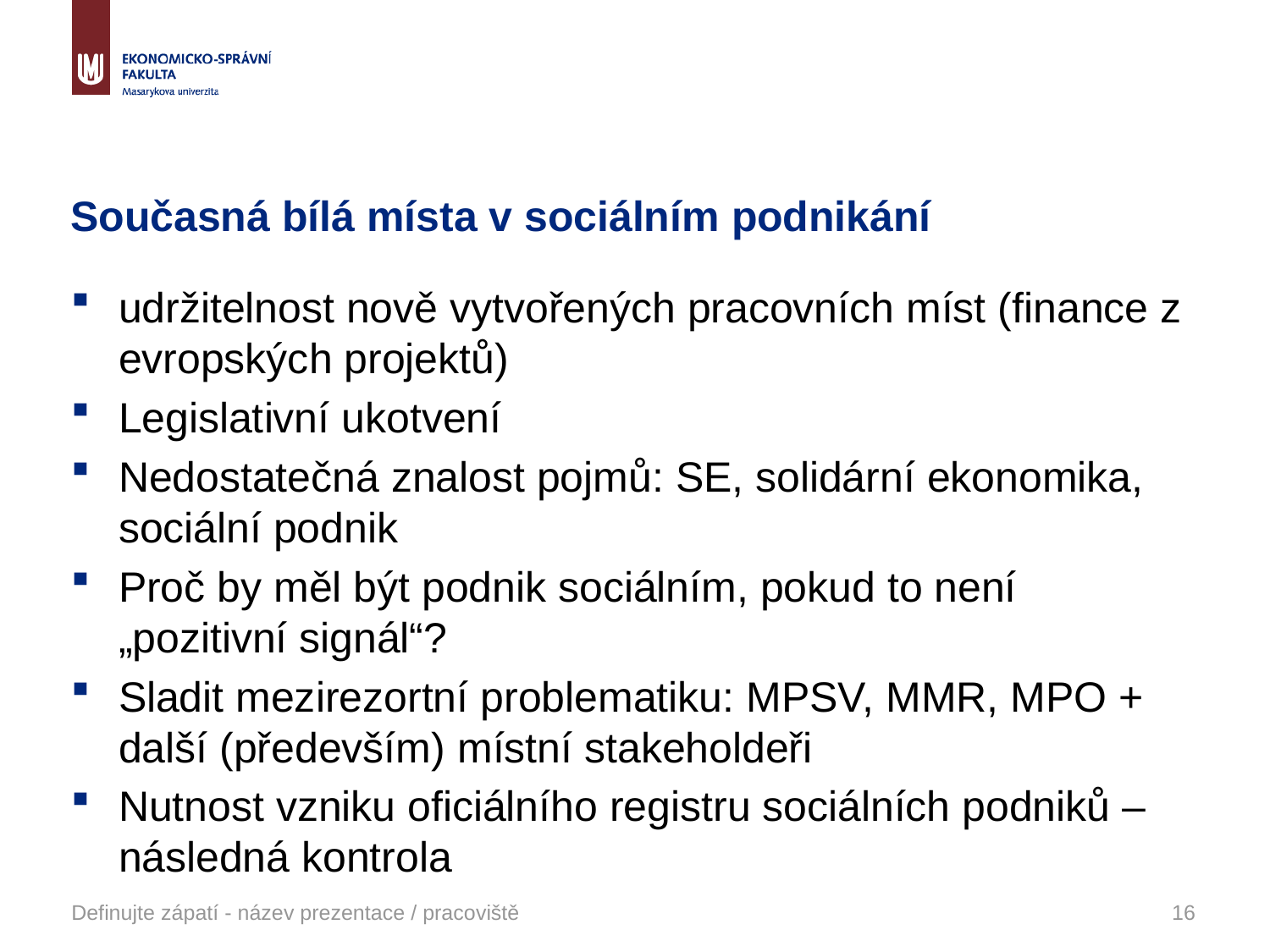

# Současná bílá místa v sociálním podnikání
udržitelnost nově vytvořených pracovních míst (finance z evropských projektů)
Legislativní ukotvení
Nedostatečná znalost pojmů: SE, solidární ekonomika, sociální podnik
Proč by měl být podnik sociálním, pokud to není „pozitivní signál“?
Sladit mezirezortní problematiku: MPSV, MMR, MPO + další (především) místní stakeholdeři
Nutnost vzniku oficiálního registru sociálních podniků – následná kontrola

Definujte zápatí - název prezentace / pracoviště
16